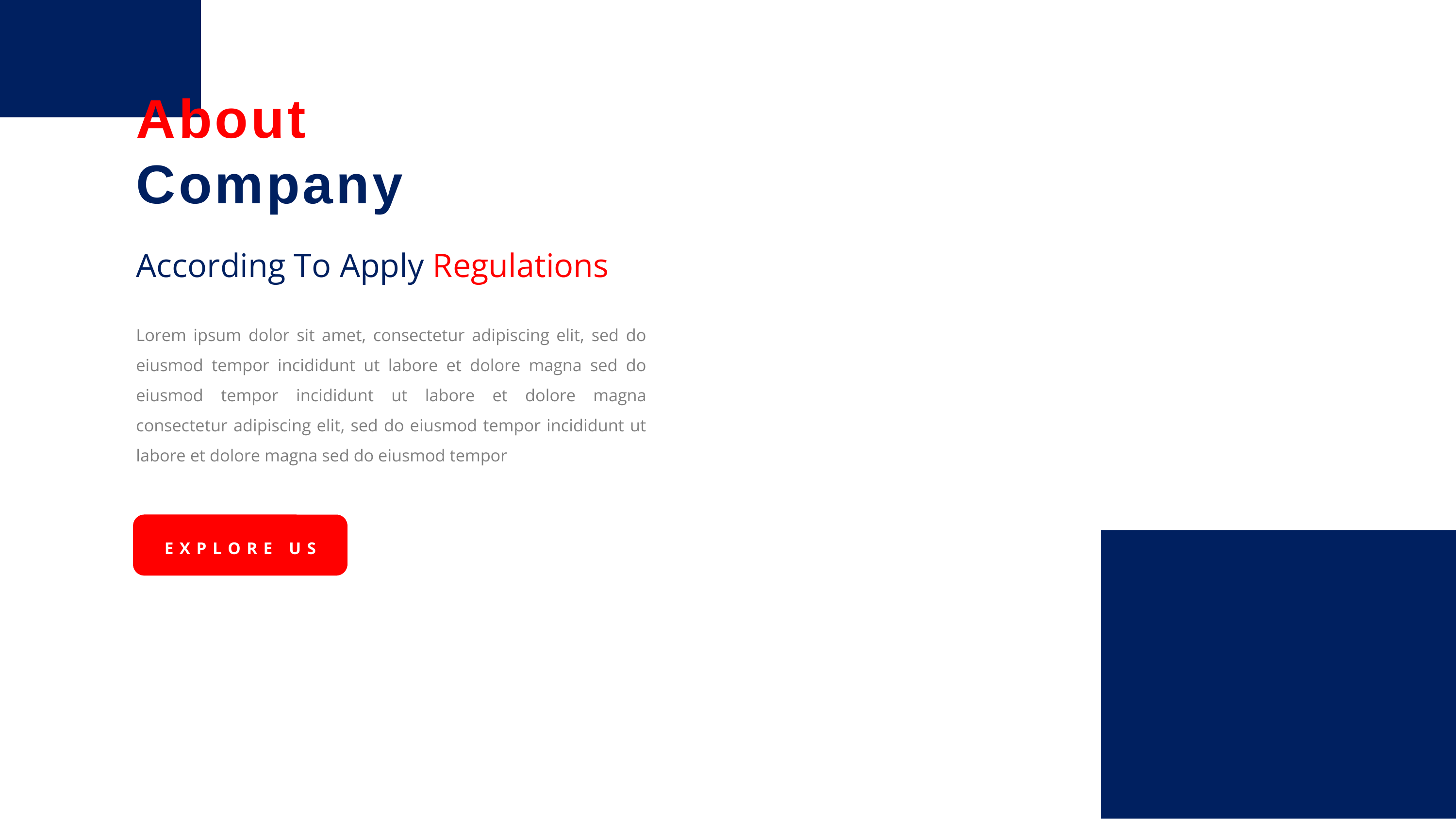

About Company

According To Apply Regulations
Lorem ipsum dolor sit amet, consectetur adipiscing elit, sed do eiusmod tempor incididunt ut labore et dolore magna sed do eiusmod tempor incididunt ut labore et dolore magna consectetur adipiscing elit, sed do eiusmod tempor incididunt ut labore et dolore magna sed do eiusmod tempor

EXPLORE US